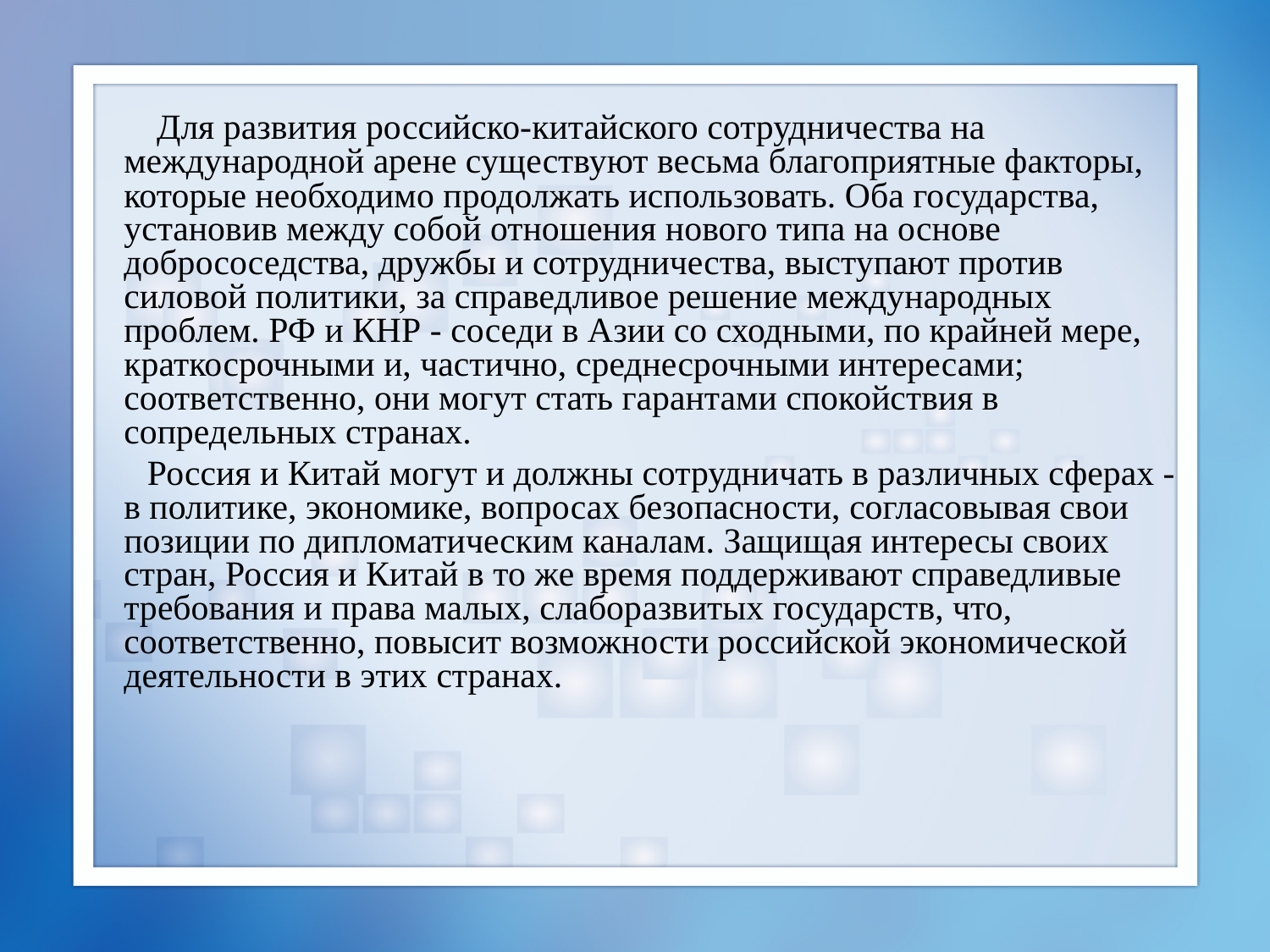

Для развития российско-китайского сотрудничества на международной арене существуют весьма благоприятные факторы, которые необходимо продолжать использовать. Оба государства, установив между собой отношения нового типа на основе добрососедства, дружбы и сотрудничества, выступают против силовой политики, за справедливое решение международных проблем. РФ и КНР - соседи в Азии со сходными, по крайней мере, краткосрочными и, частично, среднесрочными интересами; соответственно, они могут стать гарантами спокойствия в сопредельных странах.
        Россия и Китай могут и должны сотрудничать в различных сферах - в политике, экономике, вопросах безопасности, согласовывая свои позиции по дипломатическим каналам. Защищая интересы своих стран, Россия и Китай в то же время поддерживают справедливые требования и права малых, слаборазвитых государств, что, соответственно, повысит возможности российской экономической деятельности в этих странах.